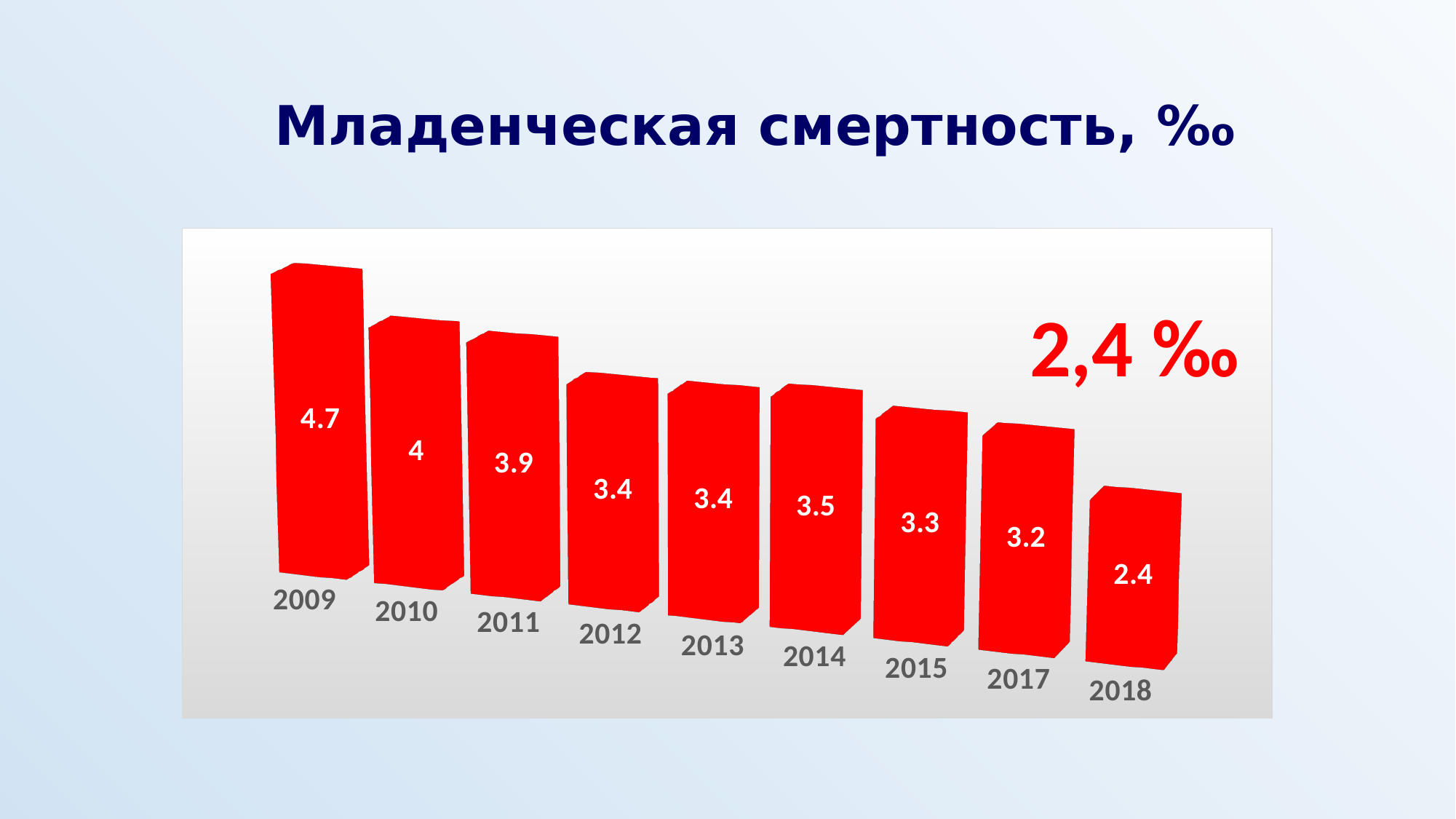

# Младенческая смертность, ‰

[unsupported chart]

2,4 ‰